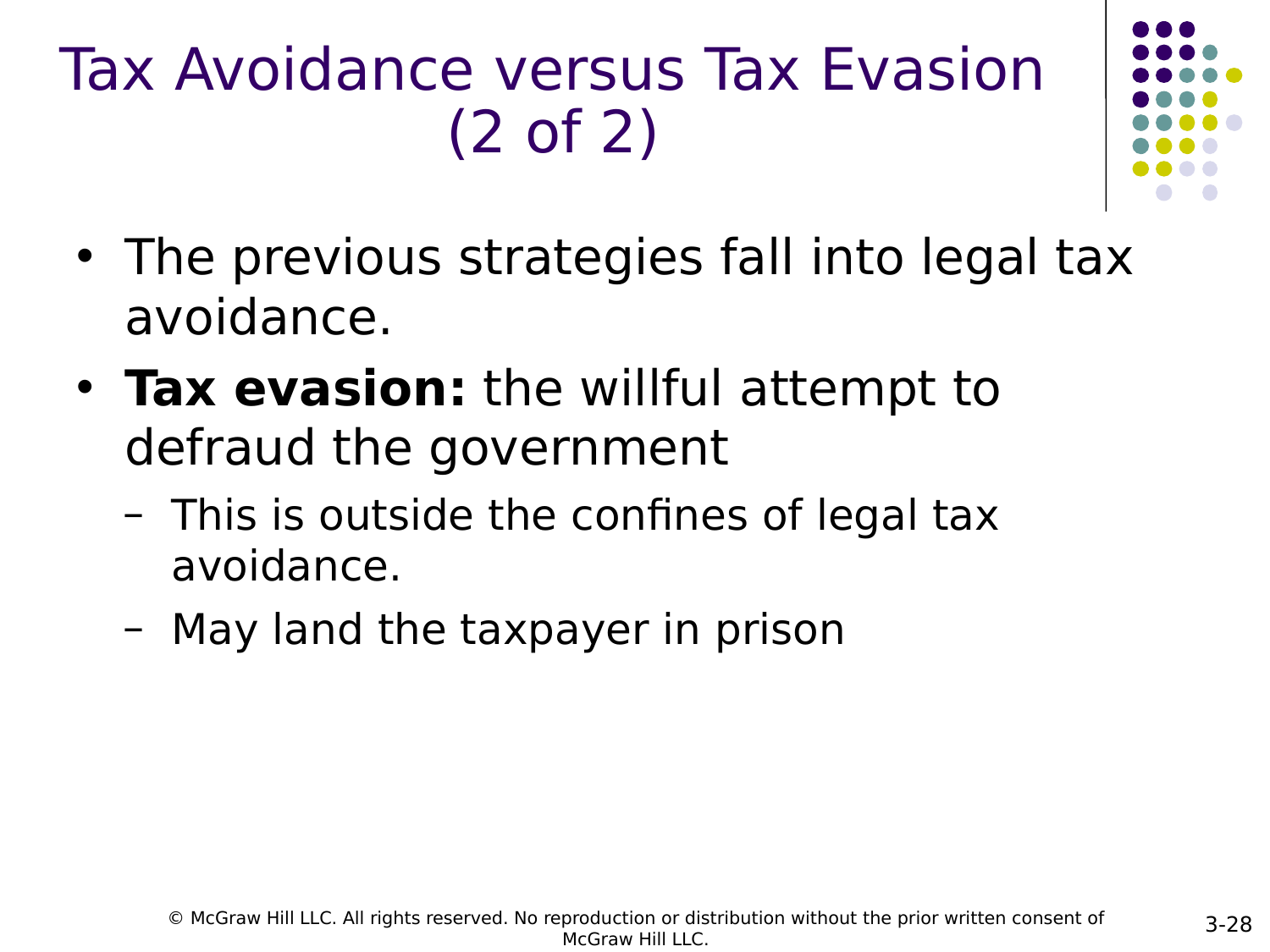

# Tax Avoidance versus Tax Evasion (2 of 2)
The previous strategies fall into legal tax avoidance.
Tax evasion: the willful attempt to defraud the government
This is outside the confines of legal tax avoidance.
May land the taxpayer in prison
3-28